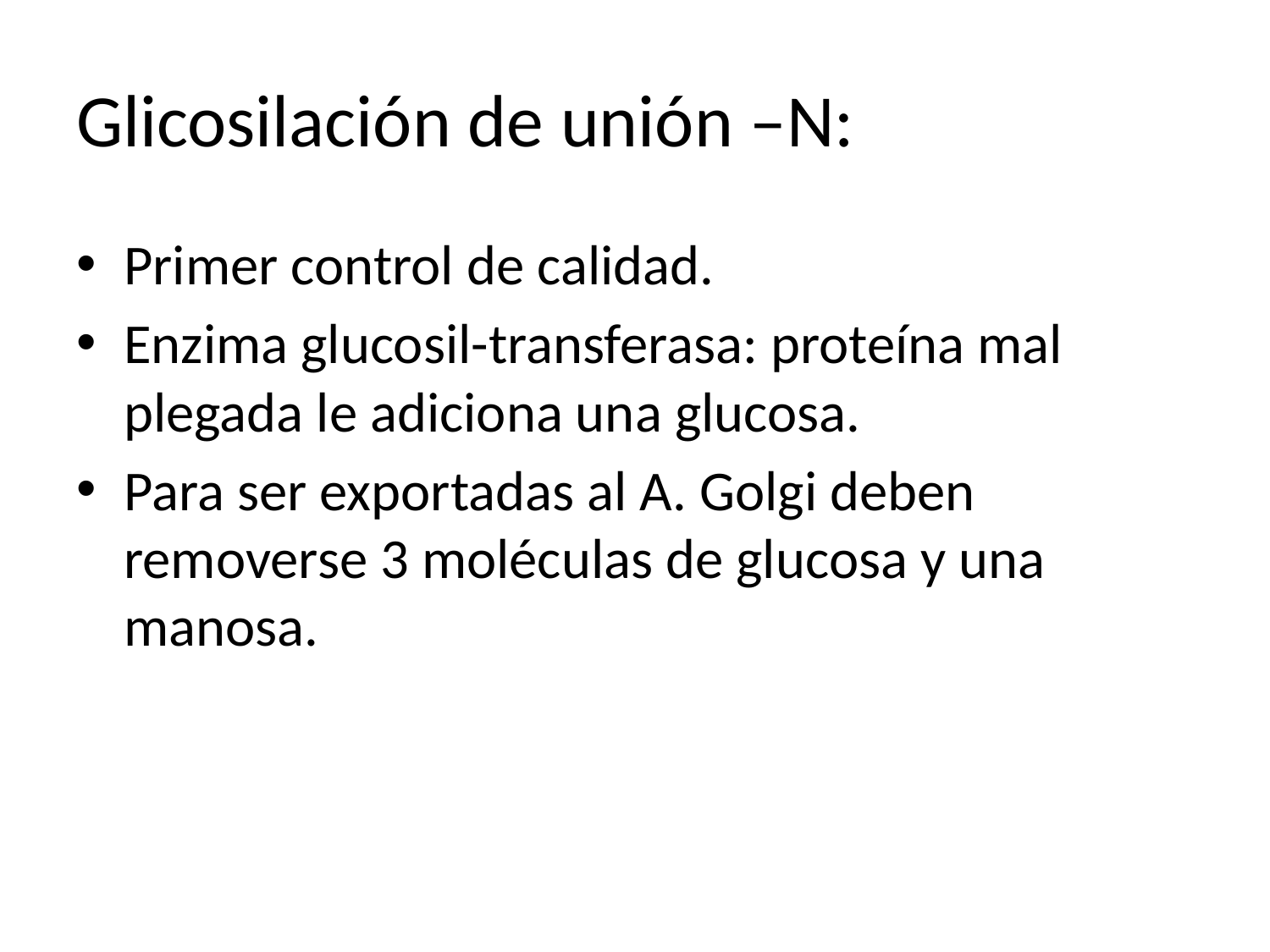

# Glicosilación de unión –N:
Primer control de calidad.
Enzima glucosil-transferasa: proteína mal plegada le adiciona una glucosa.
Para ser exportadas al A. Golgi deben removerse 3 moléculas de glucosa y una manosa.